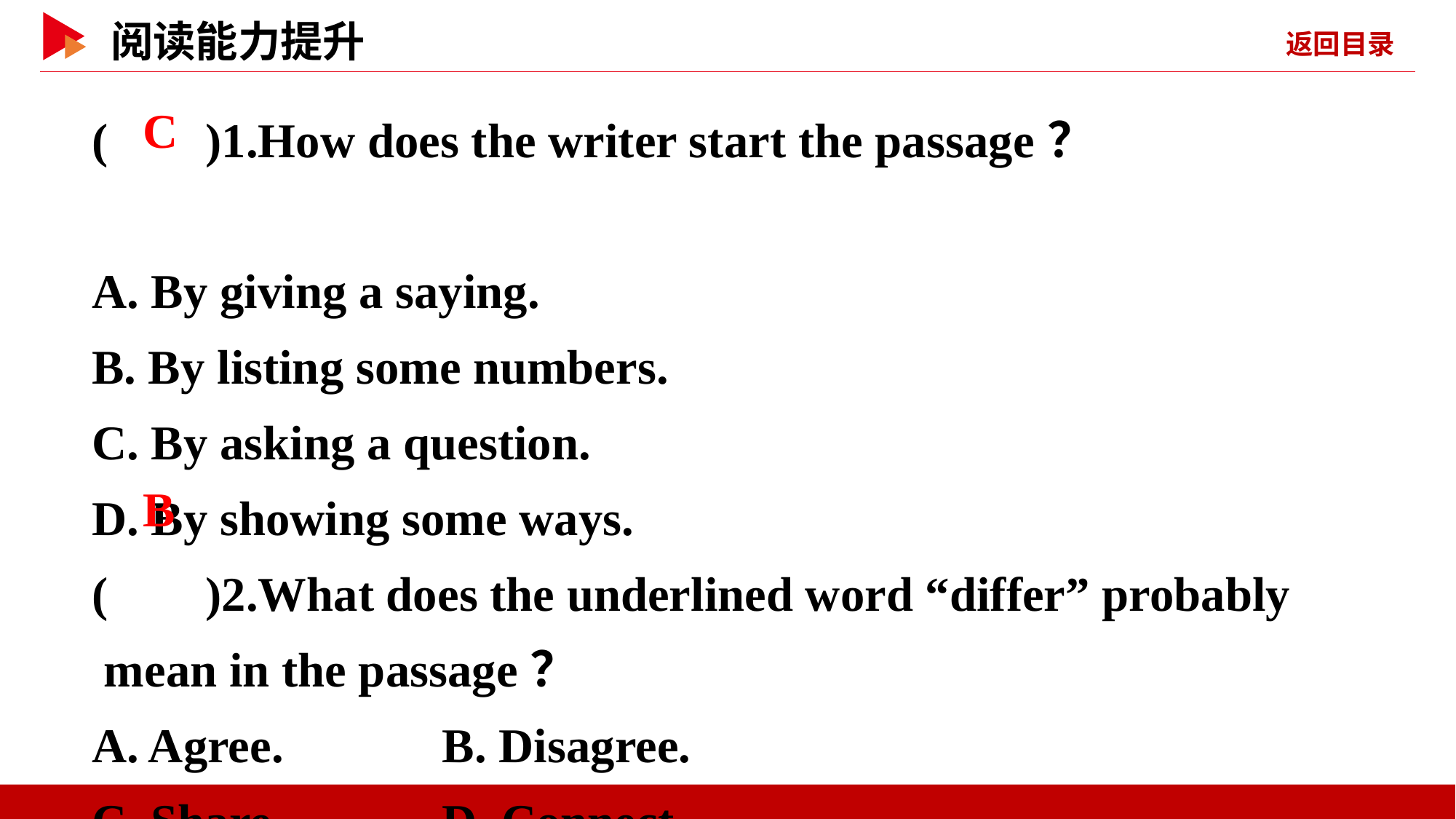

(        )1.How does the writer start the passage？
A. By giving a saying.
B. By listing some numbers.
C. By asking a question.
D. By showing some ways.
(        )2.What does the underlined word “differ” probably
 mean in the passage？
A. Agree.             B. Disagree.
C. Share.             D. Connect.
   C
   B